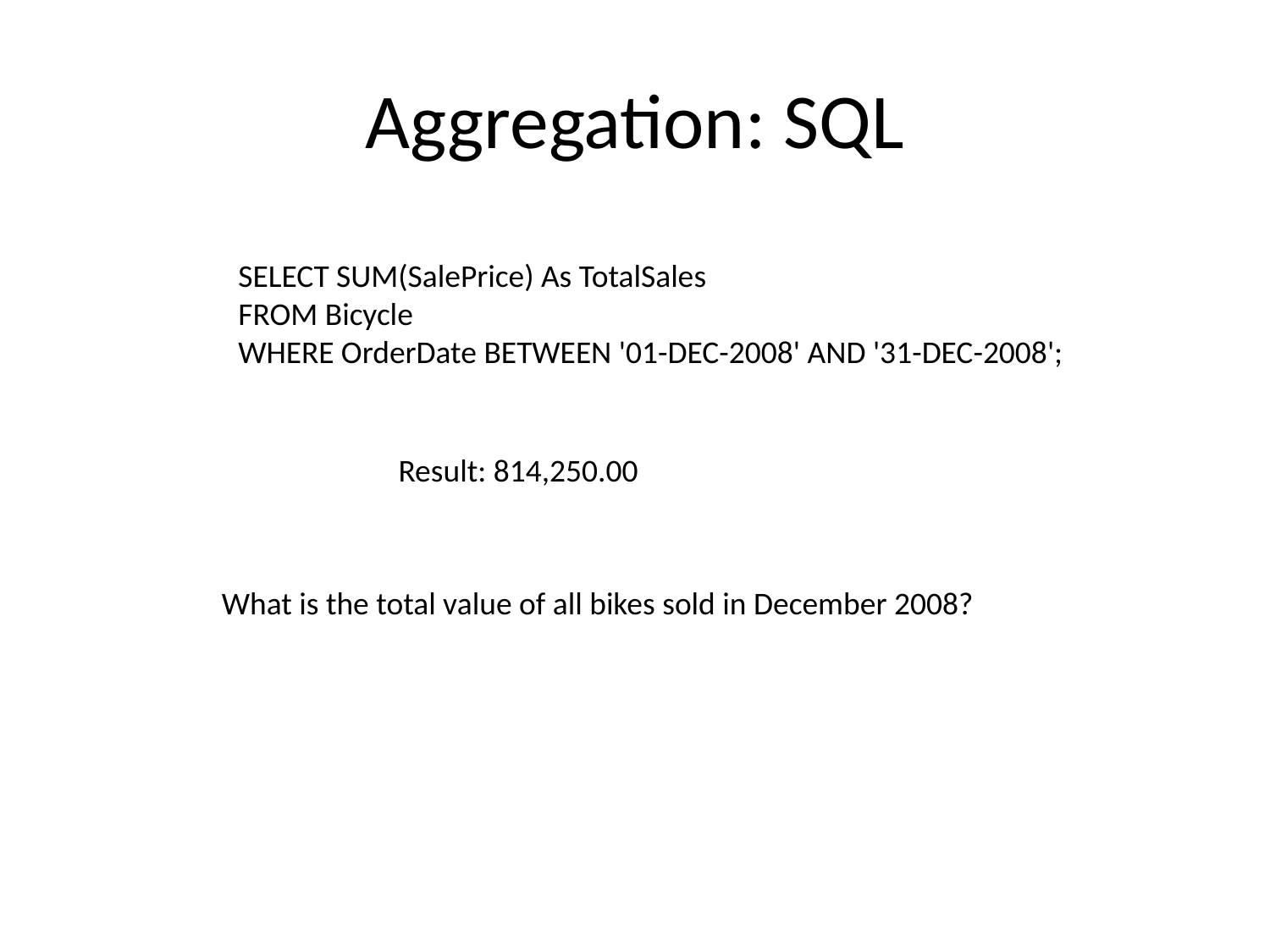

# Aggregation: SQL
SELECT SUM(SalePrice) As TotalSales
FROM Bicycle
WHERE OrderDate BETWEEN '01-DEC-2008' AND '31-DEC-2008';
Result: 814,250.00
What is the total value of all bikes sold in December 2008?